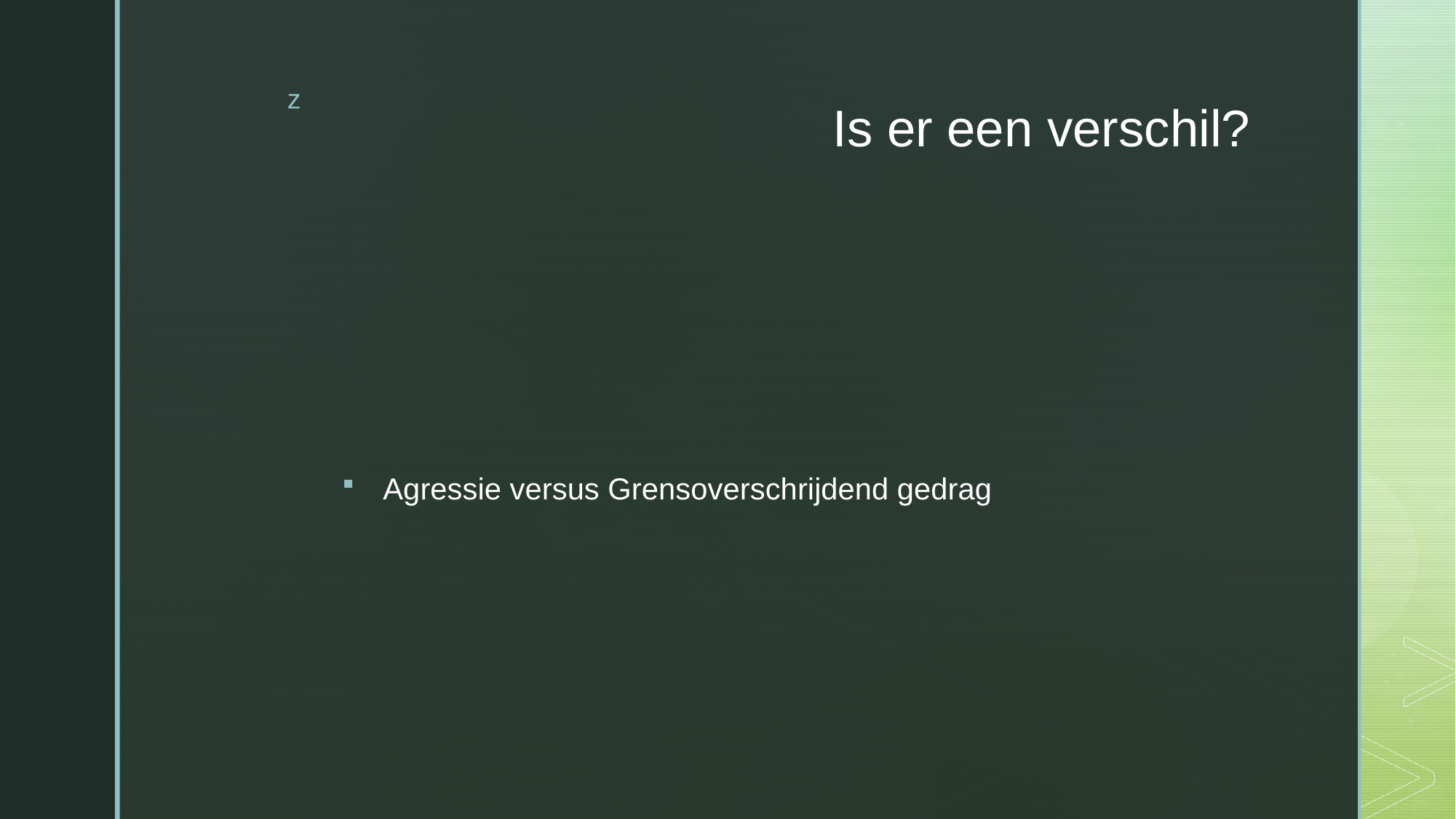

# Is er een verschil?
Agressie versus Grensoverschrijdend gedrag